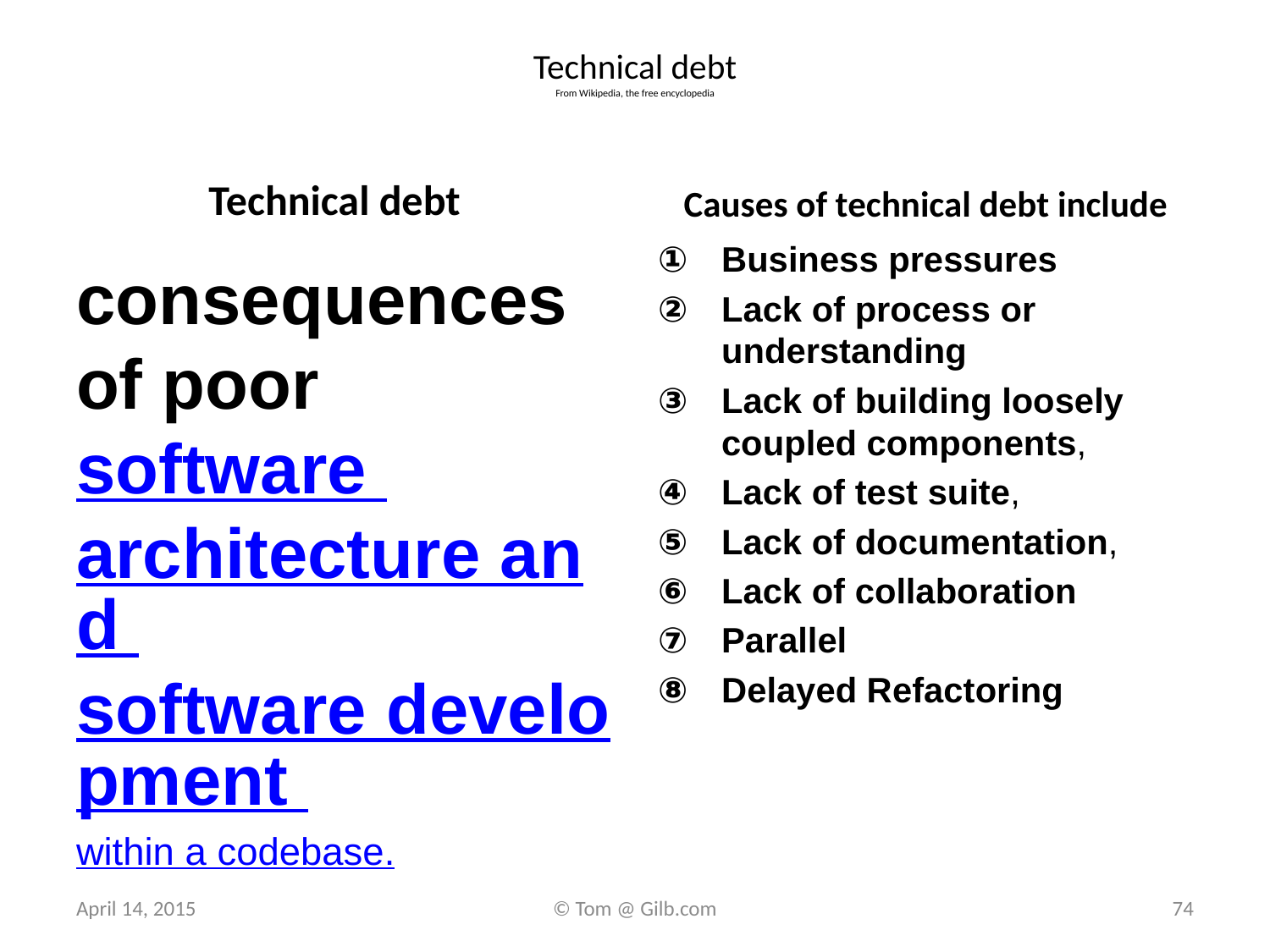

# Technical debt From Wikipedia, the free encyclopedia
Technical debt
Causes of technical debt include
Business pressures
Lack of process or understanding
Lack of building loosely coupled components,
Lack of test suite,
Lack of documentation,
Lack of collaboration
Parallel
Delayed Refactoring
consequences of poor software architecture and software development
within a codebase.

April 14, 2015
© Tom @ Gilb.com
74